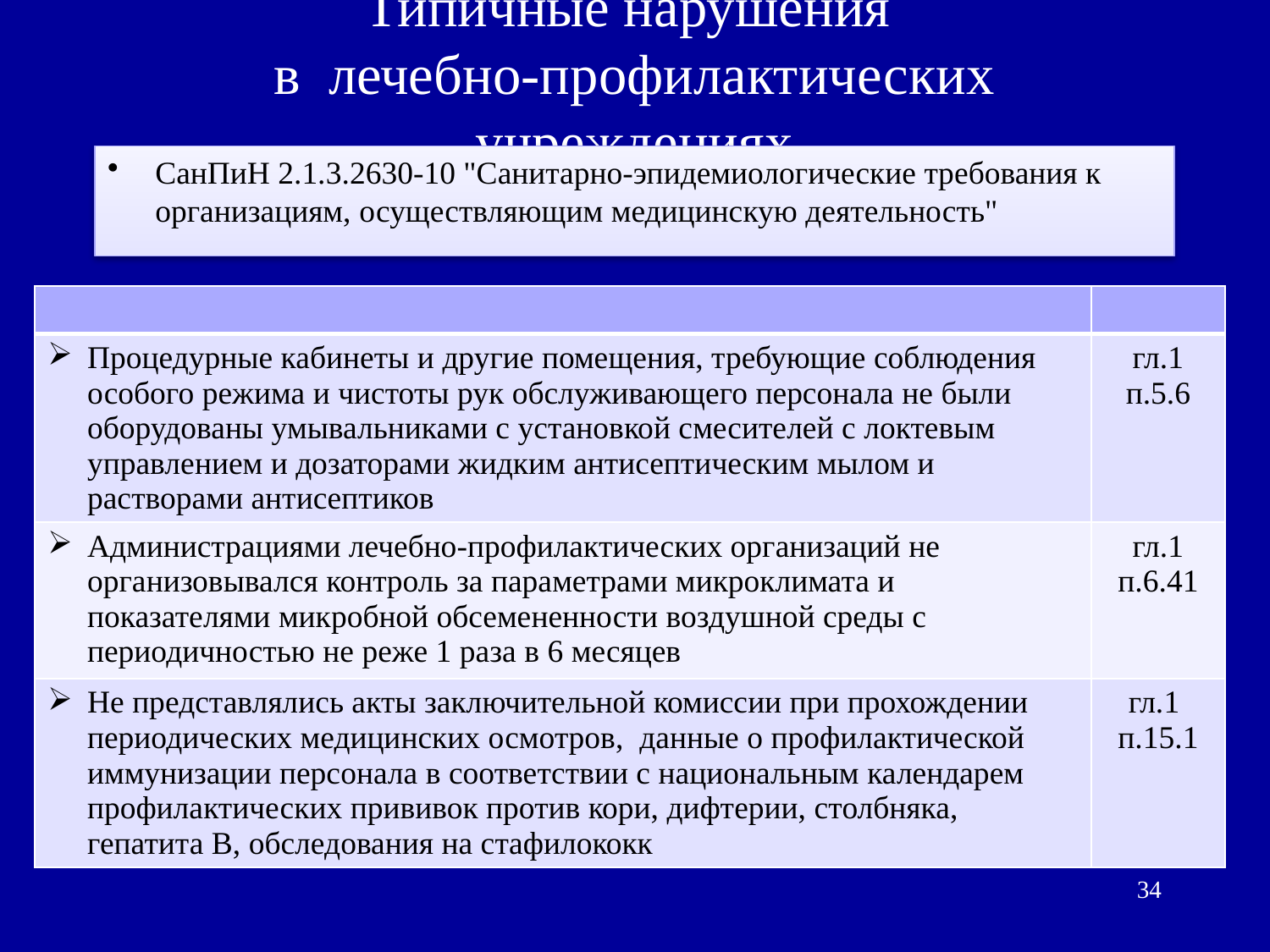

# Типичные нарушения в  лечебно-профилактических учреждениях
СанПиН 2.1.3.2630-10 "Санитарно-эпидемиологические требования к организациям, осуществляющим медицинскую деятельность"
|  |  |
| --- | --- |
| Процедурные кабинеты и другие помещения, требующие соблюдения особого режима и чистоты рук обслуживающего персонала не были оборудованы умывальниками с установкой смесителей с локтевым управлением и дозаторами жидким антисептическим мылом и растворами антисептиков | гл.1 п.5.6 |
| Администрациями лечебно-профилактических организаций не организовывался контроль за параметрами микроклимата и показателями микробной обсемененности воздушной среды с периодичностью не реже 1 раза в 6 месяцев | гл.1 п.6.41 |
| Не представлялись акты заключительной комиссии при прохождении периодических медицинских осмотров, данные о профилактической иммунизации персонала в соответствии с национальным календарем профилактических прививок против кори, дифтерии, столбняка, гепатита В, обследования на стафилококк | гл.1 п.15.1 |
34